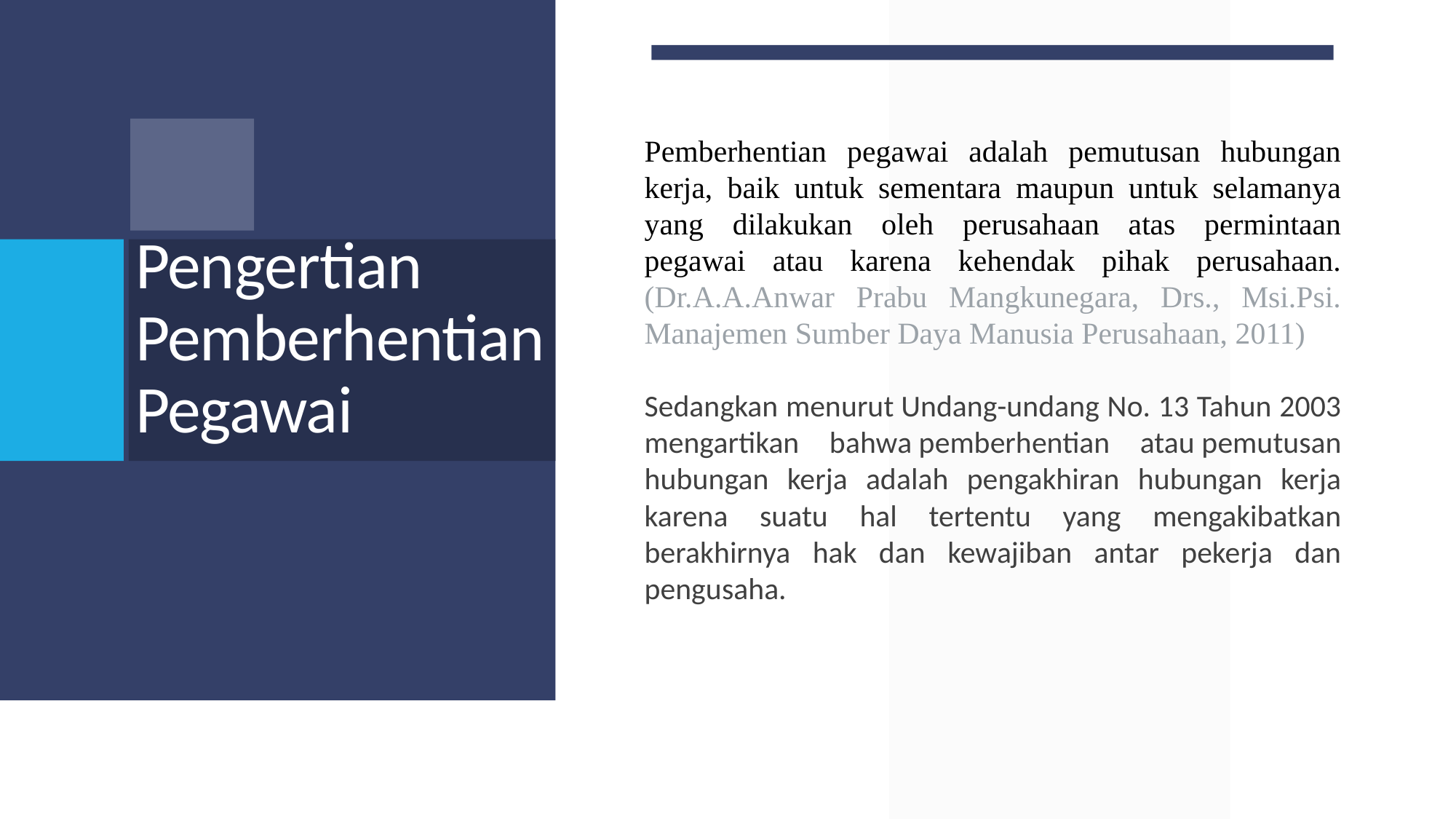

Pemberhentian pegawai adalah pemutusan hubungan kerja, baik untuk sementara maupun untuk selamanya yang dilakukan oleh perusahaan atas permintaan pegawai atau karena kehendak pihak perusahaan. (Dr.A.A.Anwar Prabu Mangkunegara, Drs., Msi.Psi. Manajemen Sumber Daya Manusia Perusahaan, 2011)

Sedangkan menurut Undang-undang No. 13 Tahun 2003 mengartikan bahwa pemberhentian atau pemutusan hubungan kerja adalah pengakhiran hubungan kerja karena suatu hal tertentu yang mengakibatkan berakhirnya hak dan kewajiban antar pekerja dan pengusaha.
# Pengertian Pemberhentian Pegawai